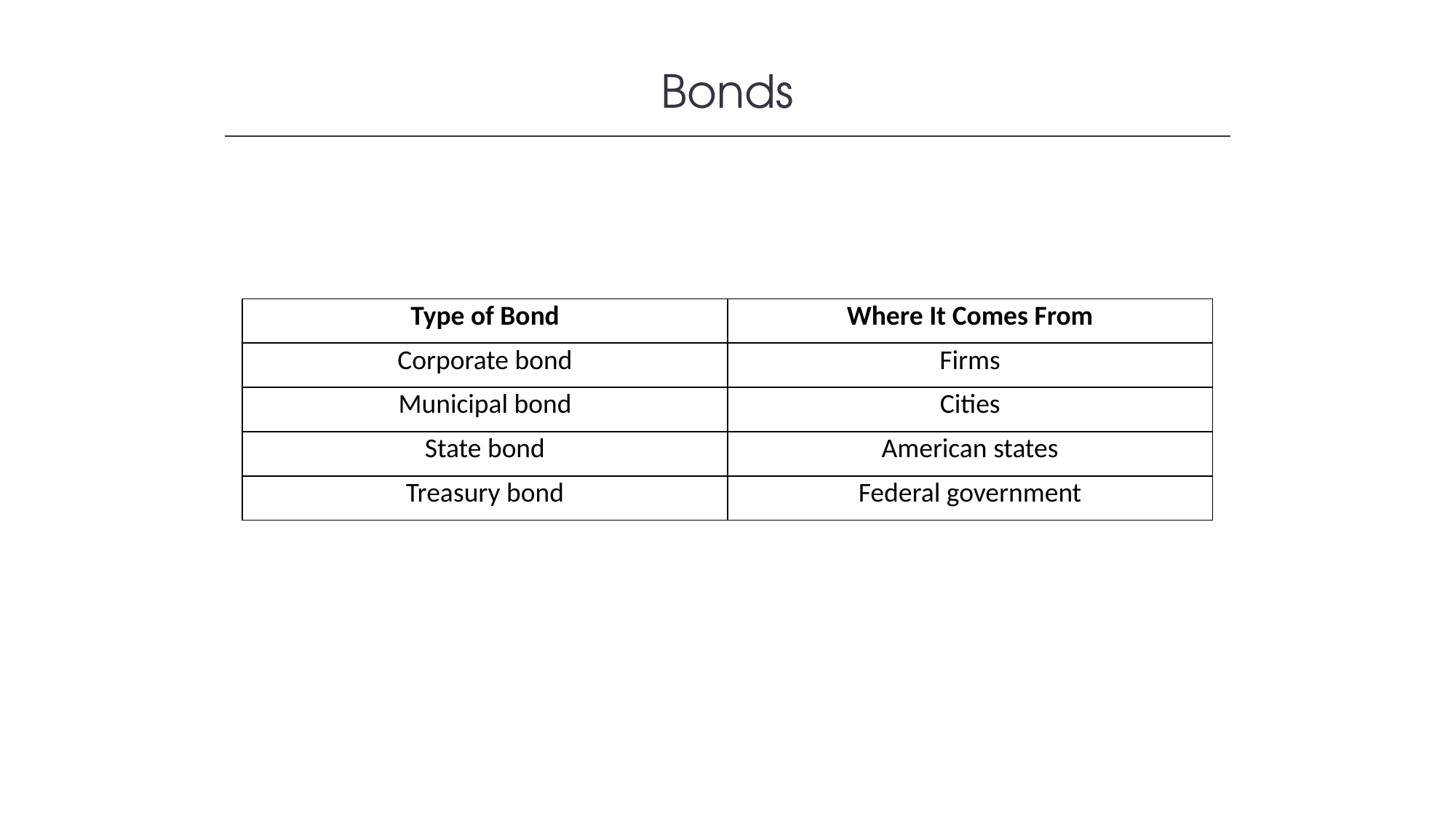

Bonds
| Type of Bond | Where It Comes From |
| --- | --- |
| Corporate bond | Firms |
| Municipal bond | Cities |
| State bond | American states |
| Treasury bond | Federal government |